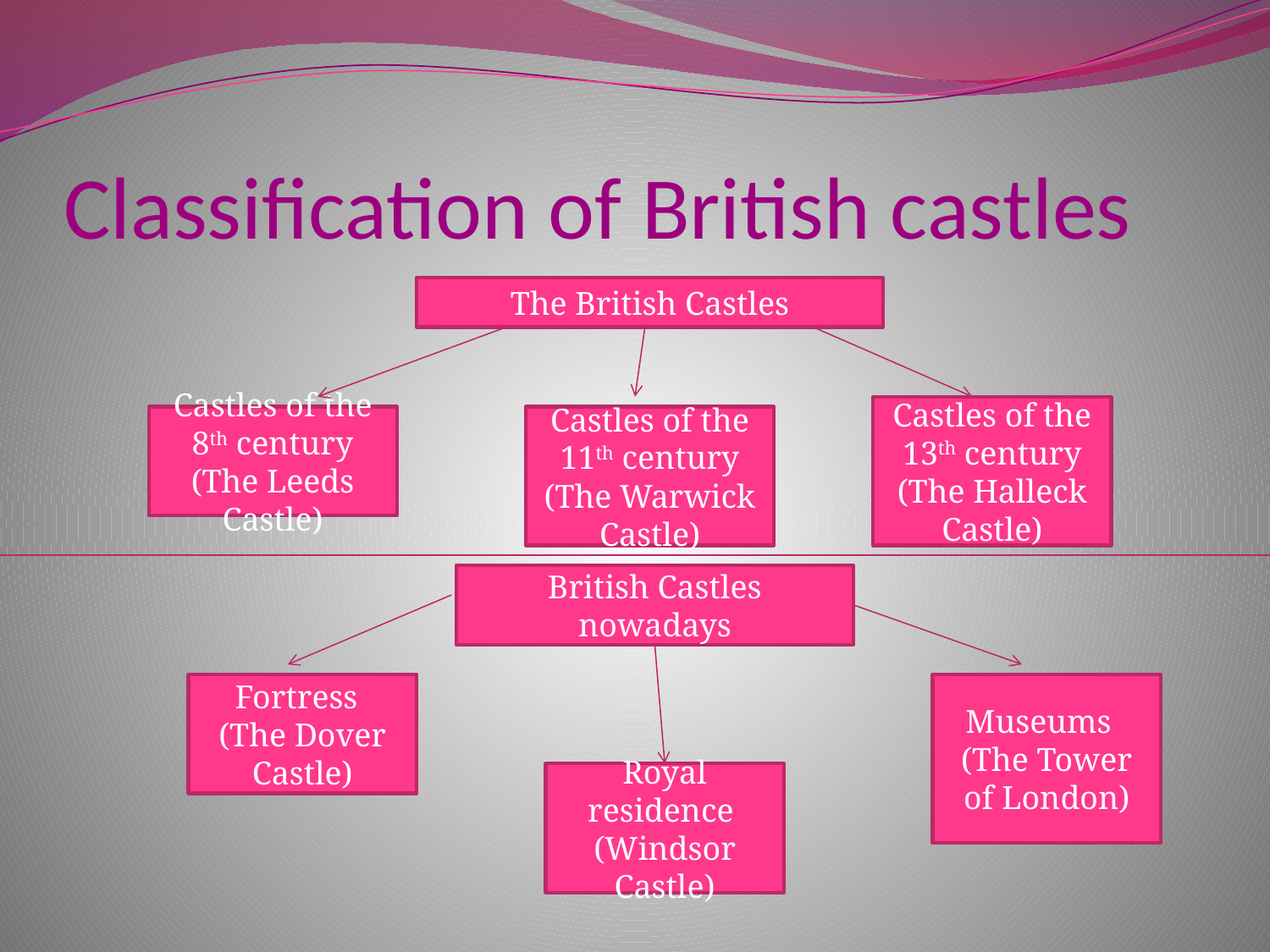

# Classification of British castles

The British Castles
Castles of the 13th century (The Halleck Castle)
Castles of the 8th century (The Leeds Castle)
Castles of the 11th century (The Warwick Castle)
British Castles nowadays
Fortress	  (The Dover Castle)
Museums   (The Tower of London)
Royal residence  (Windsor Castle)